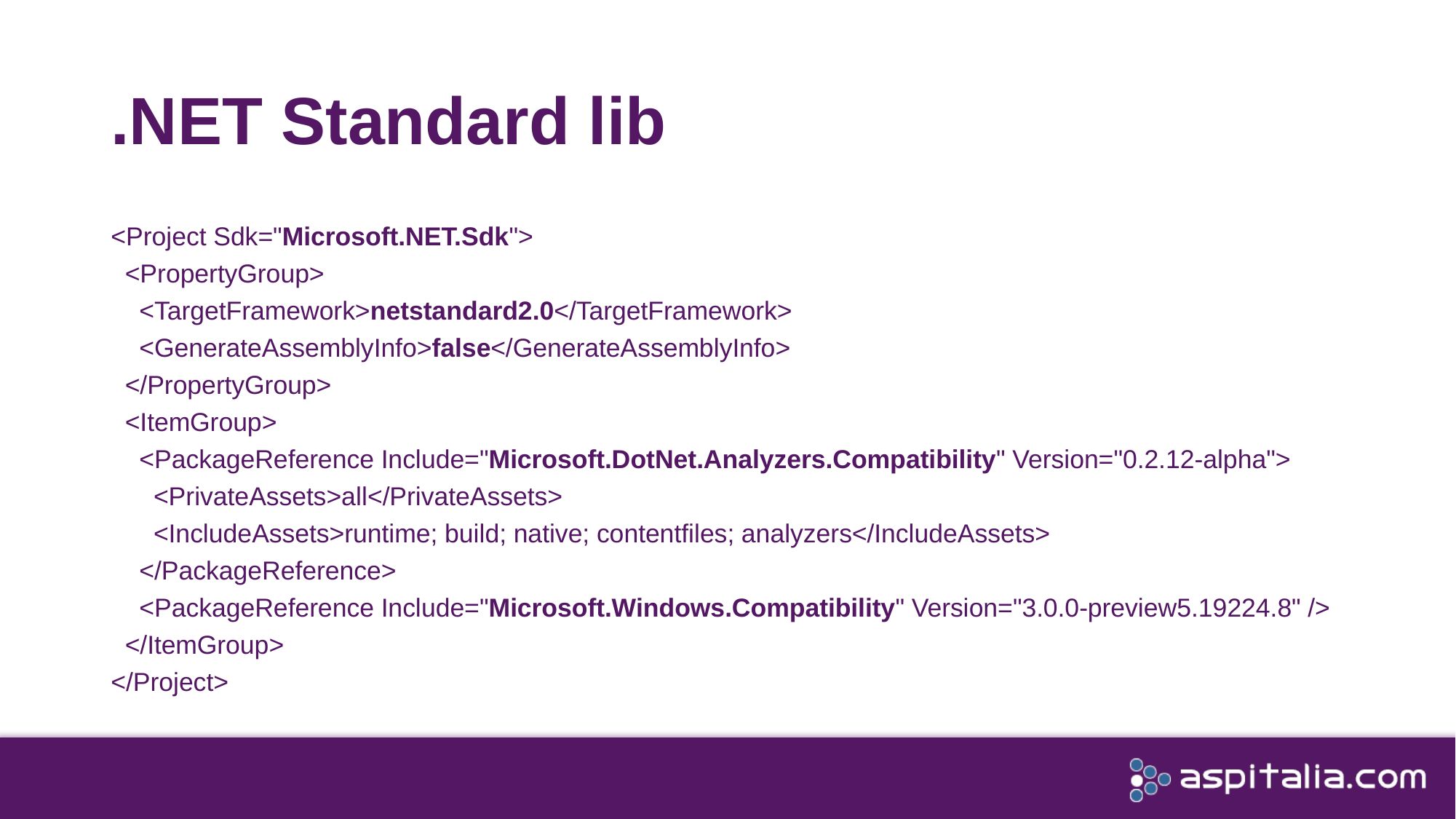

# .NET Standard lib
<Project Sdk="Microsoft.NET.Sdk">
  <PropertyGroup>
    <TargetFramework>netstandard2.0</TargetFramework>
    <GenerateAssemblyInfo>false</GenerateAssemblyInfo>
  </PropertyGroup>
  <ItemGroup>
    <PackageReference Include="Microsoft.DotNet.Analyzers.Compatibility" Version="0.2.12-alpha">
      <PrivateAssets>all</PrivateAssets>
      <IncludeAssets>runtime; build; native; contentfiles; analyzers</IncludeAssets>
    </PackageReference>
    <PackageReference Include="Microsoft.Windows.Compatibility" Version="3.0.0-preview5.19224.8" />
  </ItemGroup>
</Project>